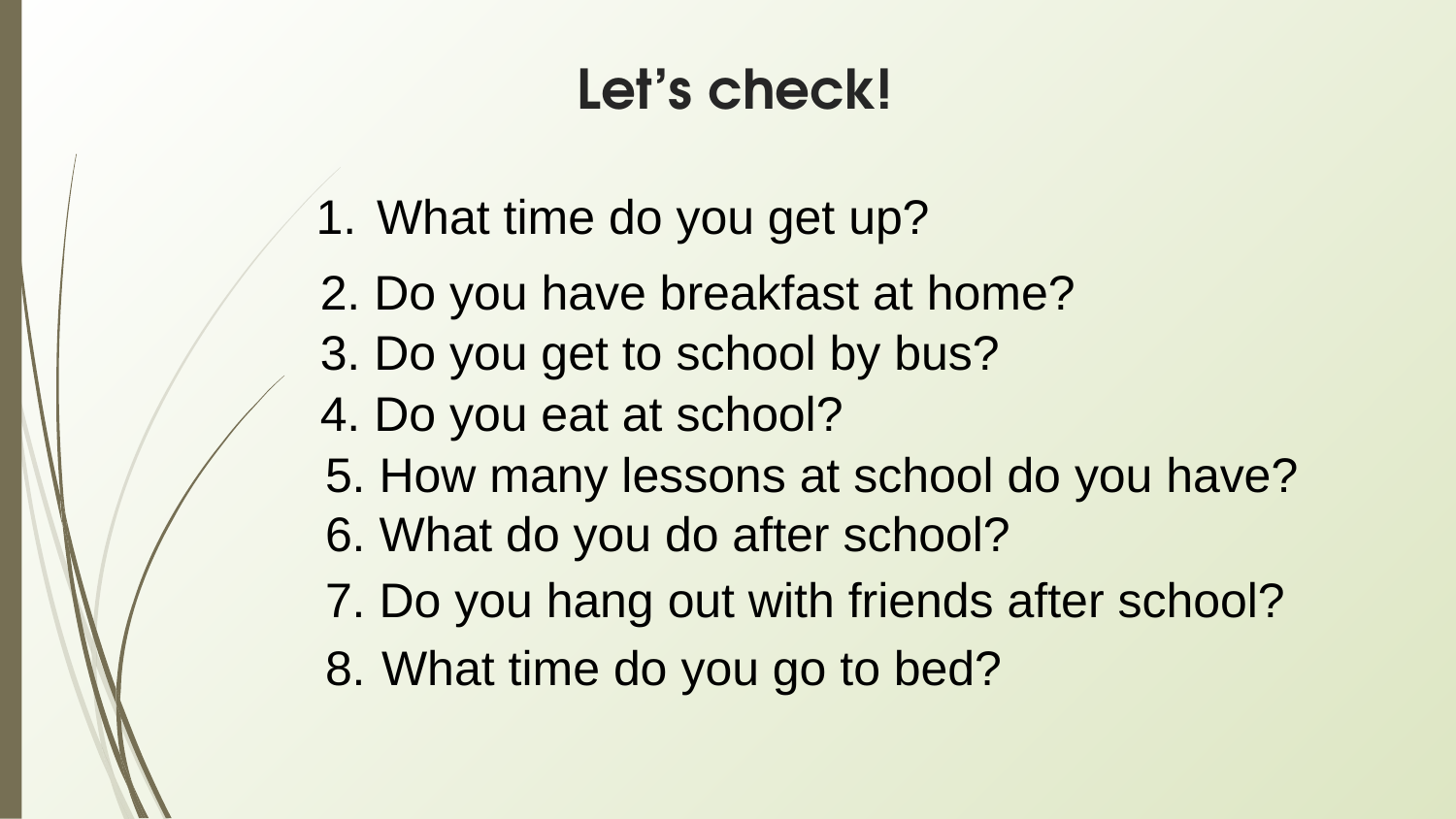

# Let’s check!
What time do you get up?
2. Do you have breakfast at home?
3. Do you get to school by bus?
4. Do you eat at school?
5. How many lessons at school do you have?

6. What do you do after school?
7. Do you hang out with friends after school?
8.  What time do you go to bed?